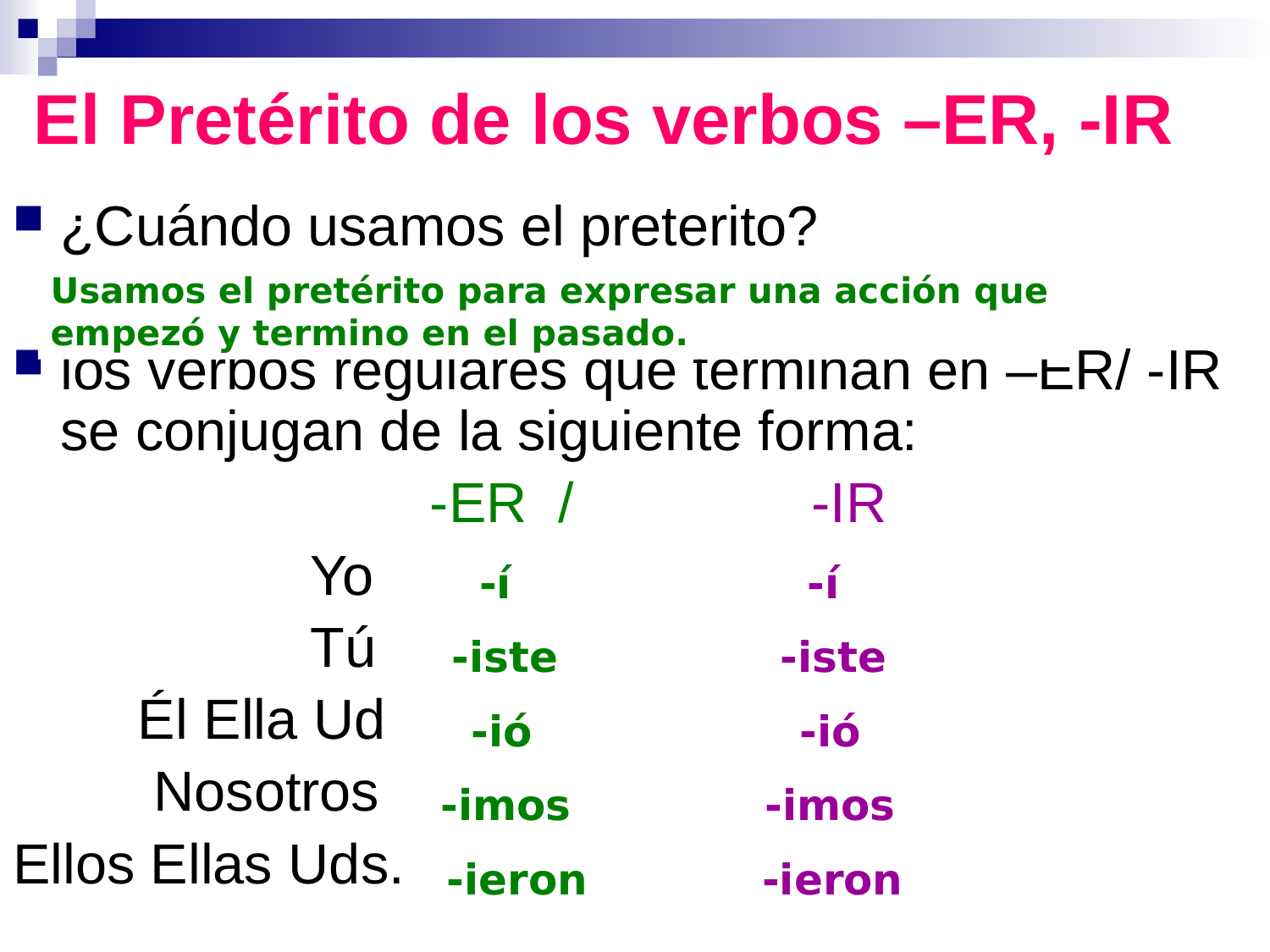

# El Pretérito de los verbos –ER, -IR
¿Cuándo usamos el preterito?

los verbos regulares que terminan en –ER/ -IR se conjugan de la siguiente forma:
   -ER  /  		-IR
                   Yo
                   Tú
        Él Ella Ud
         Nosotros
Ellos Ellas Uds.
Usamos el pretérito para expresar una acción que
empezó y termino en el pasado.
-í
-í
-iste
-iste
-ió
-ió
-imos
-imos
-ieron
-ieron